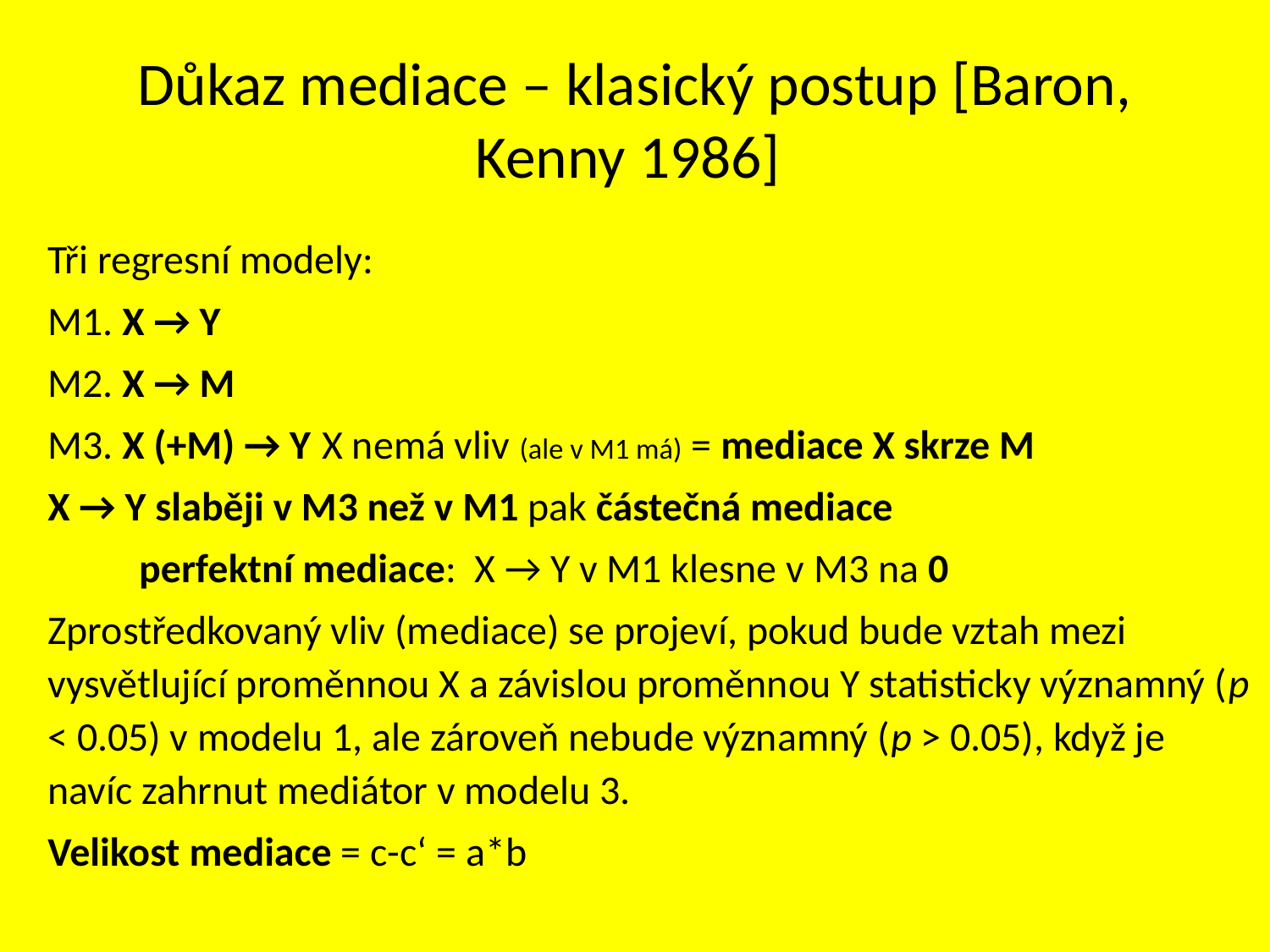

# Důkaz mediace – klasický postup [Baron, Kenny 1986]
Tři regresní modely:
M1. X → Y
M2. X → M
M3. X (+M) → Y	X nemá vliv (ale v M1 má) = mediace X skrze M
X → Y slaběji v M3 než v M1 pak částečná mediace
	perfektní mediace:  X → Y v M1 klesne v M3 na 0
Zprostředkovaný vliv (mediace) se projeví, pokud bude vztah mezi vysvětlující proměnnou X a závislou proměnnou Y statisticky významný (p < 0.05) v modelu 1, ale zároveň nebude významný (p > 0.05), když je navíc zahrnut mediátor v modelu 3.
Velikost mediace = c-c‘ = a*b